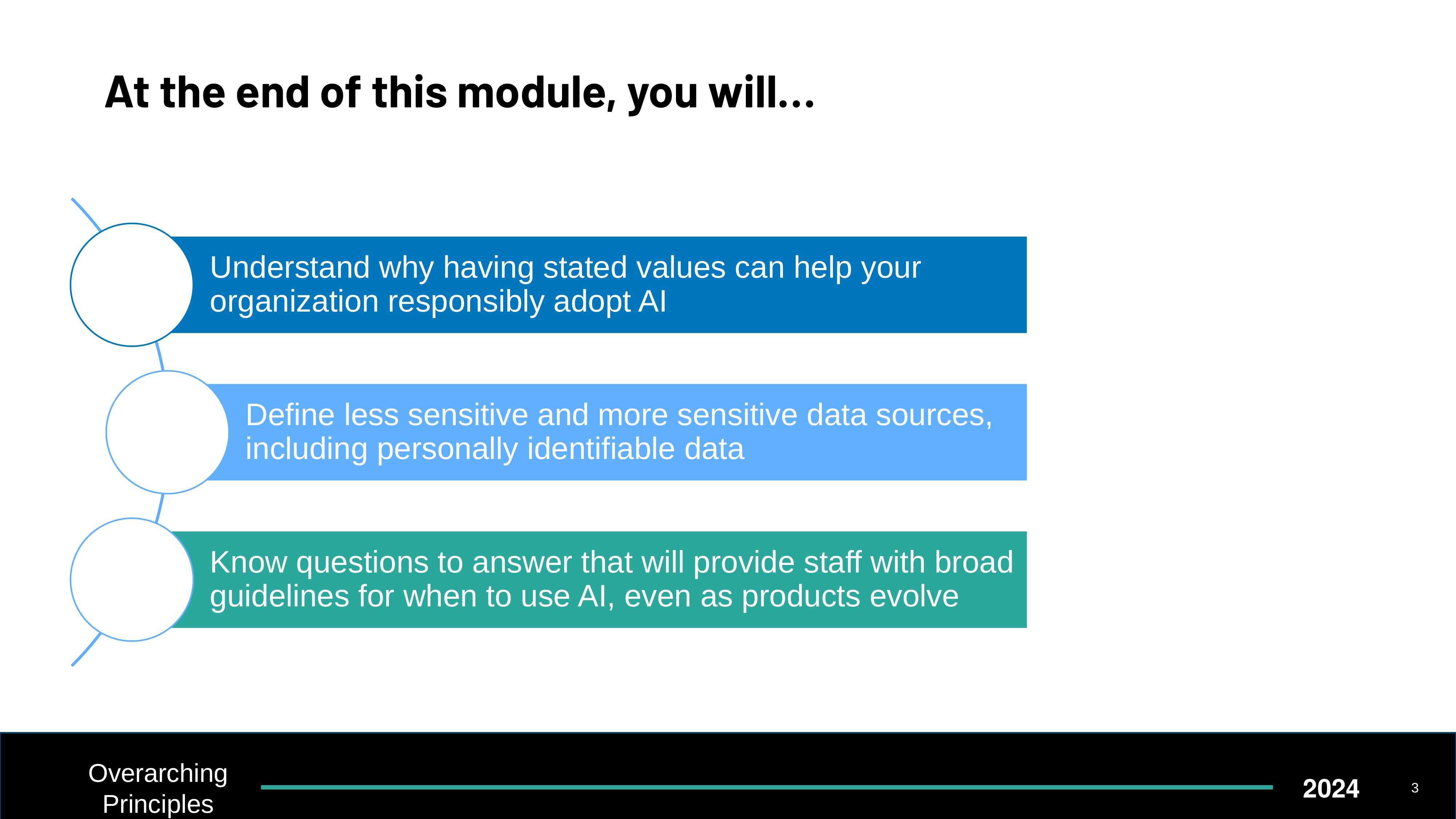

# At the end of this module, you will…
Understand why having stated values can help your organization responsibly adopt AI
Define less sensitive and more sensitive data sources, including personally identifiable data
Know questions to answer that will provide staff with broad guidelines for when to use AI, even as products evolve